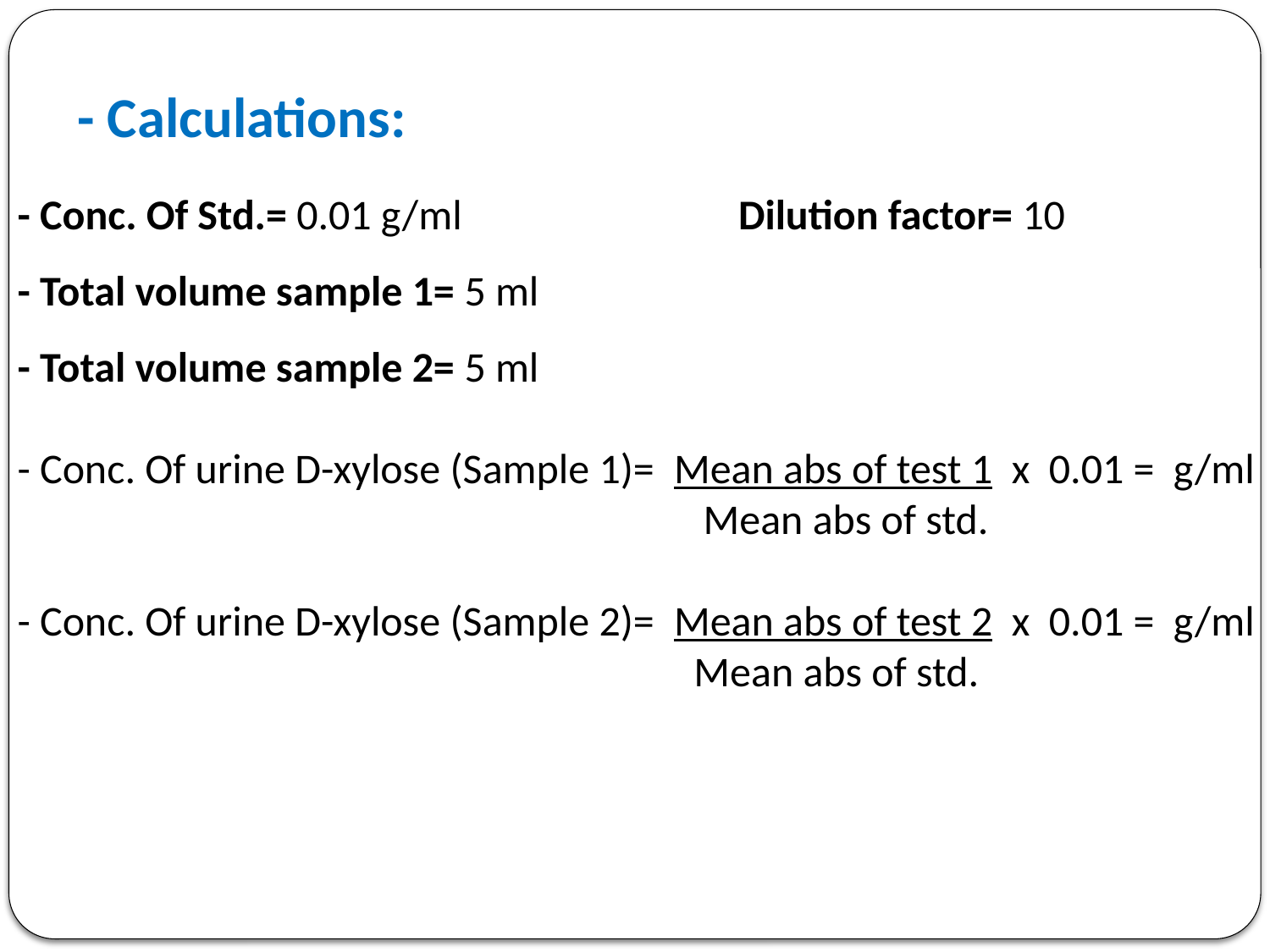

- Calculations:
- Conc. Of Std.= 0.01 g/ml                             Dilution factor= 10
- Total volume sample 1= 5 ml
- Total volume sample 2= 5 ml

- Conc. Of urine D-xylose (Sample 1)=  Mean abs of test 1  x  0.01 =  g/ml
                                                                        Mean abs of std.

- Conc. Of urine D-xylose (Sample 2)=  Mean abs of test 2  x  0.01 =  g/ml
                                                                       Mean abs of std.